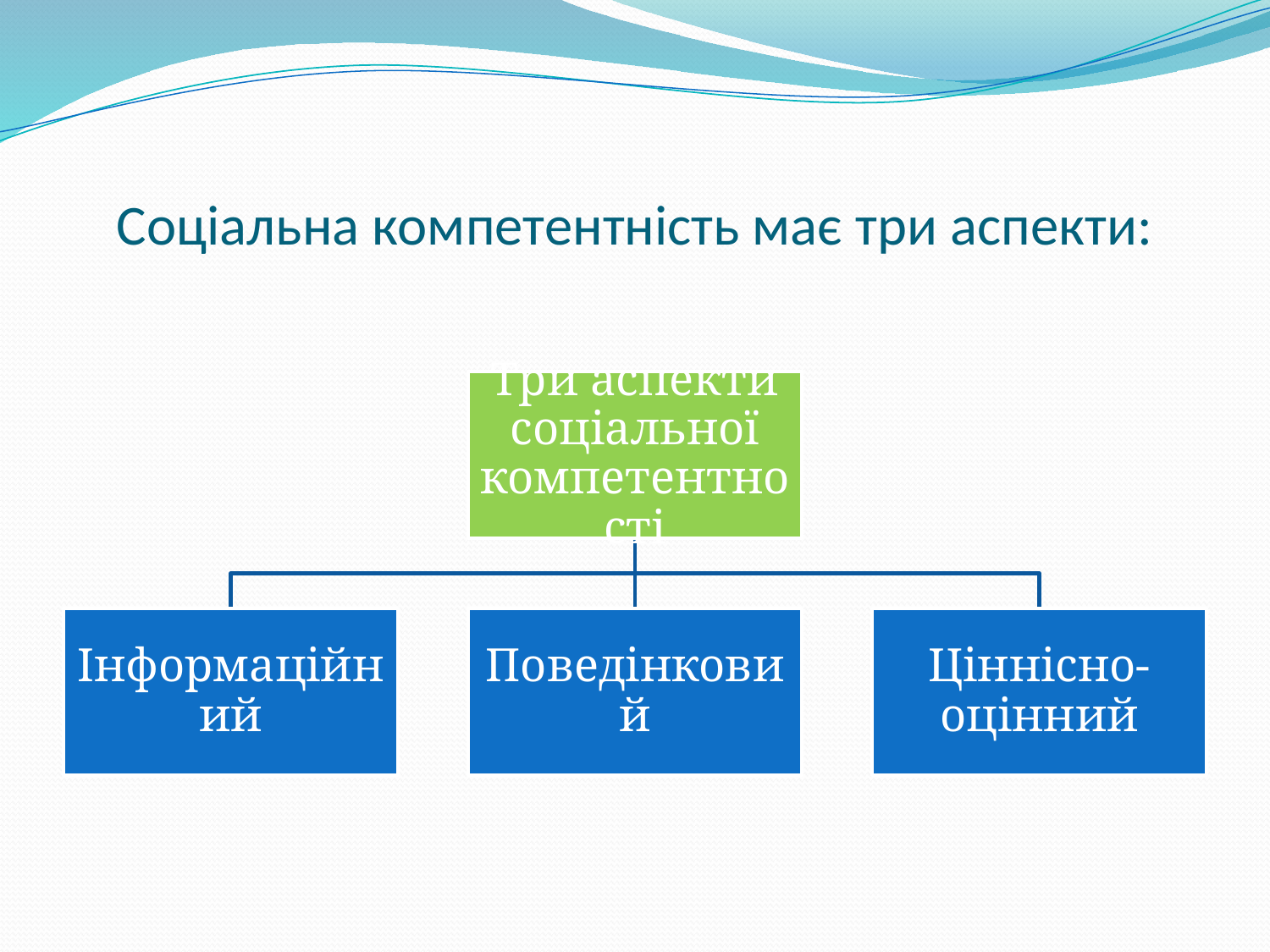

# Соціальна компетентність має три аспекти:
Три аспекти соціальної компетентності
Інформаційний
Поведінковий
Ціннісно-оцінний